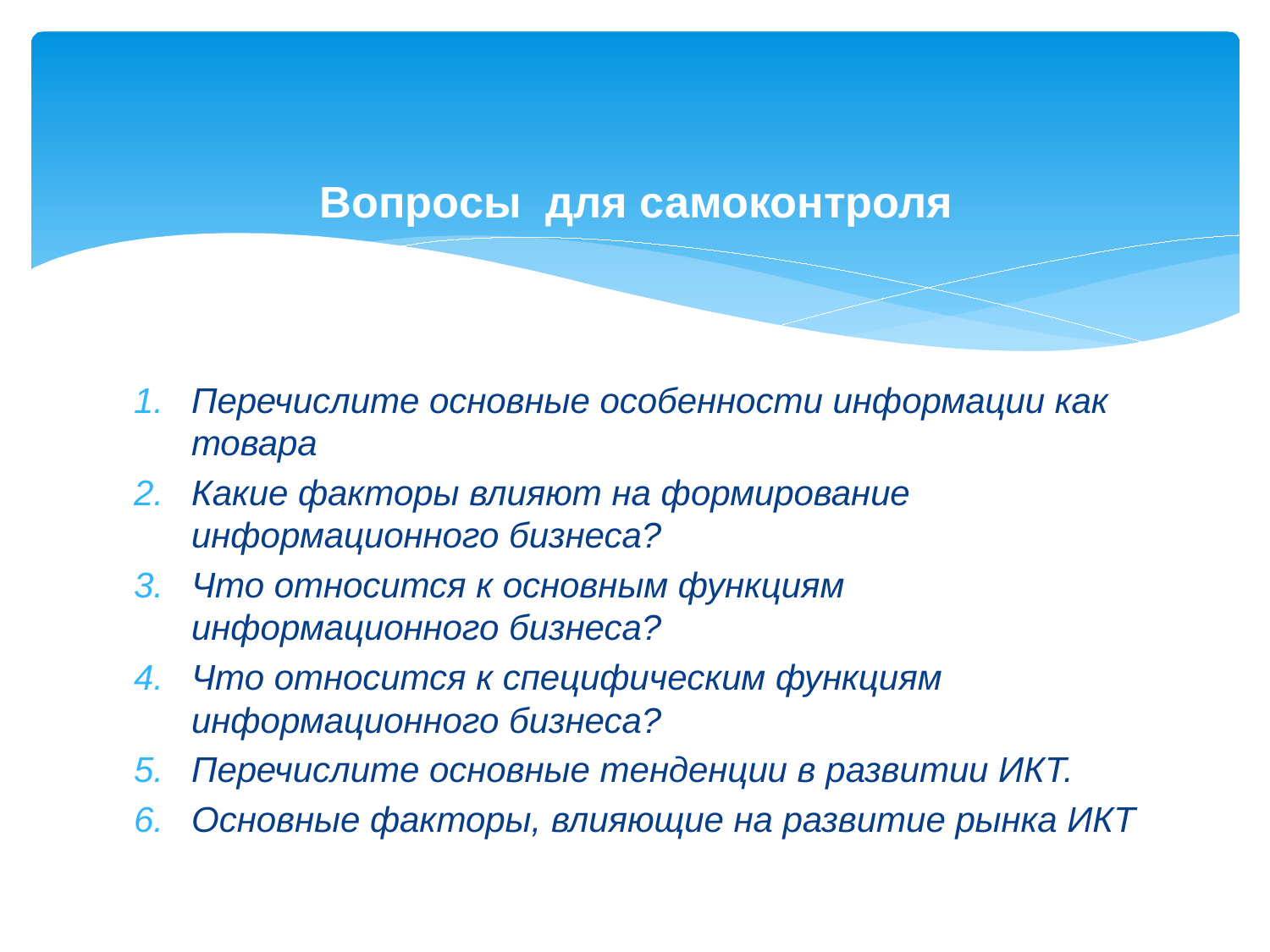

# Вопросы  для самоконтроля
Перечислите основные особенности информации как товара
Какие факторы влияют на формирование информационного бизнеса?
Что относится к основным функциям информационного бизнеса?
Что относится к специфическим функциям информационного бизнеса?
Перечислите основные тенденции в развитии ИКТ.
Основные факторы, влияющие на развитие рынка ИКТ